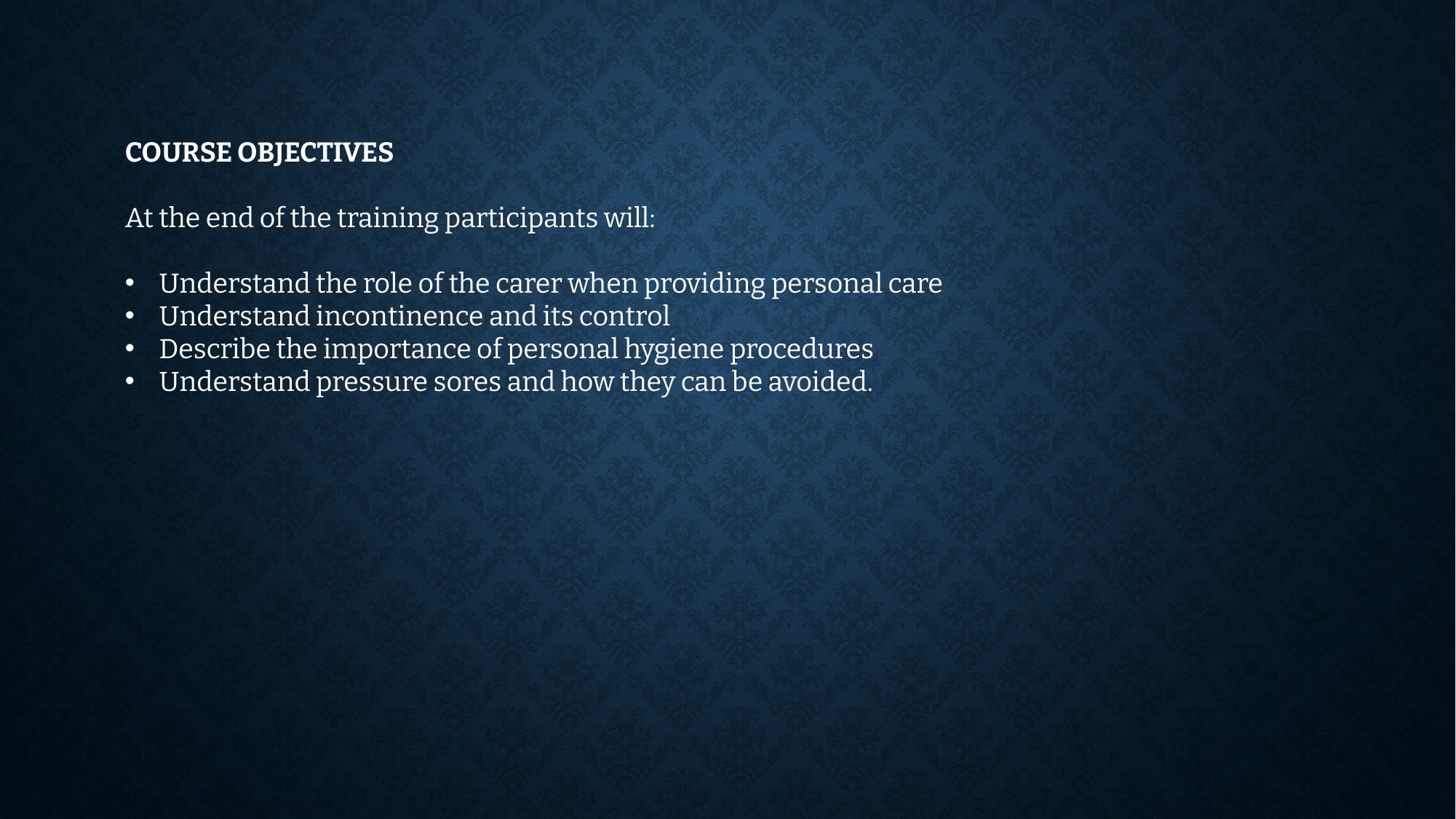

COURSE OBJECTIVES

At the end of the training participants will:

Understand the role of the carer when providing personal care
Understand incontinence and its control
Describe the importance of personal hygiene procedures
Understand pressure sores and how they can be avoided.